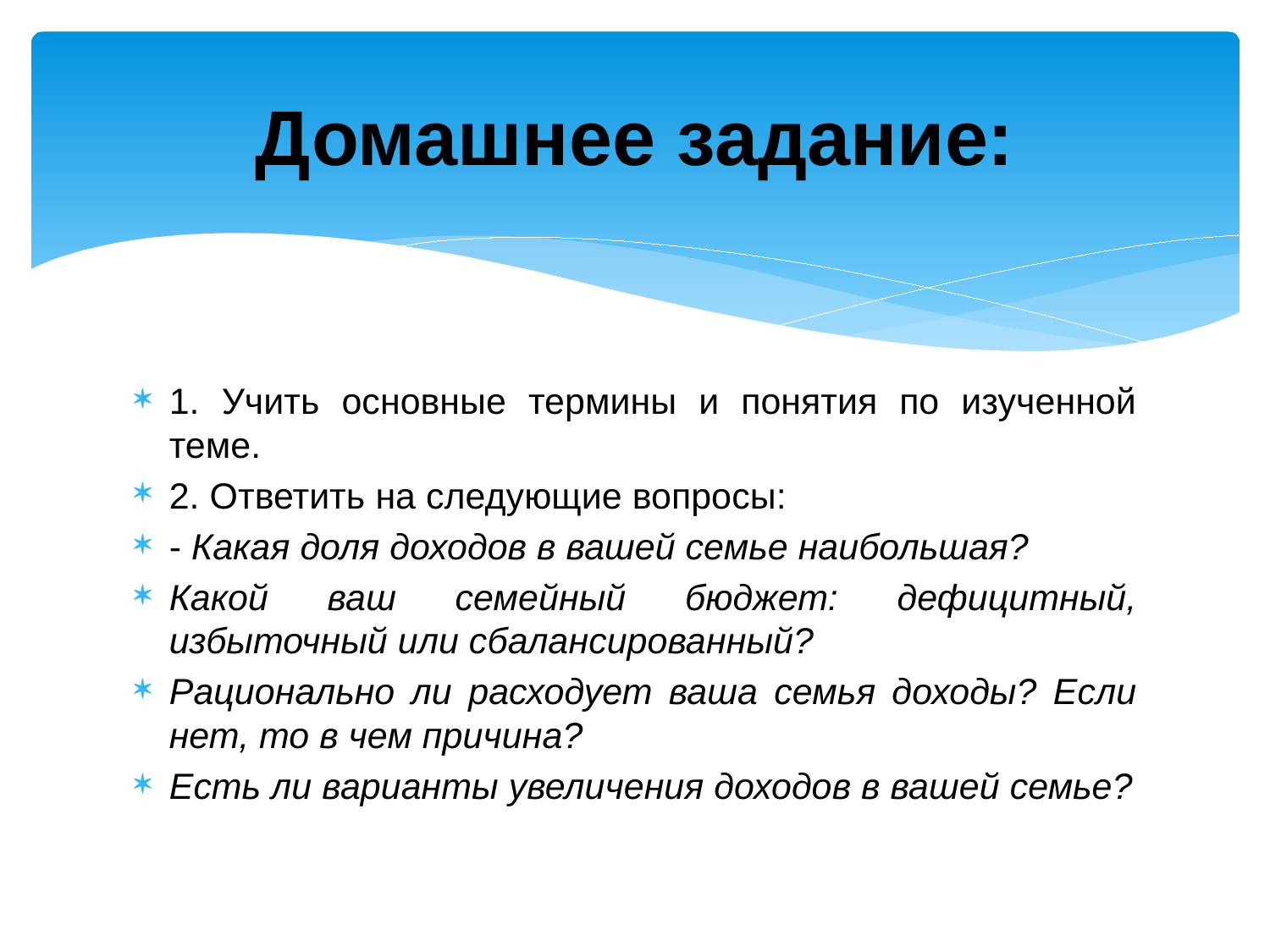

# Домашнее задание:
1. Учить основные термины и понятия по изученной теме.
2. Ответить на следующие вопросы:
- Какая доля доходов в вашей семье наибольшая?
Какой ваш семейный бюджет: дефицитный, избыточный или сбалансированный?
Рационально ли расходует ваша семья доходы? Если нет, то в чем причина?
Есть ли варианты увеличения доходов в вашей семье?